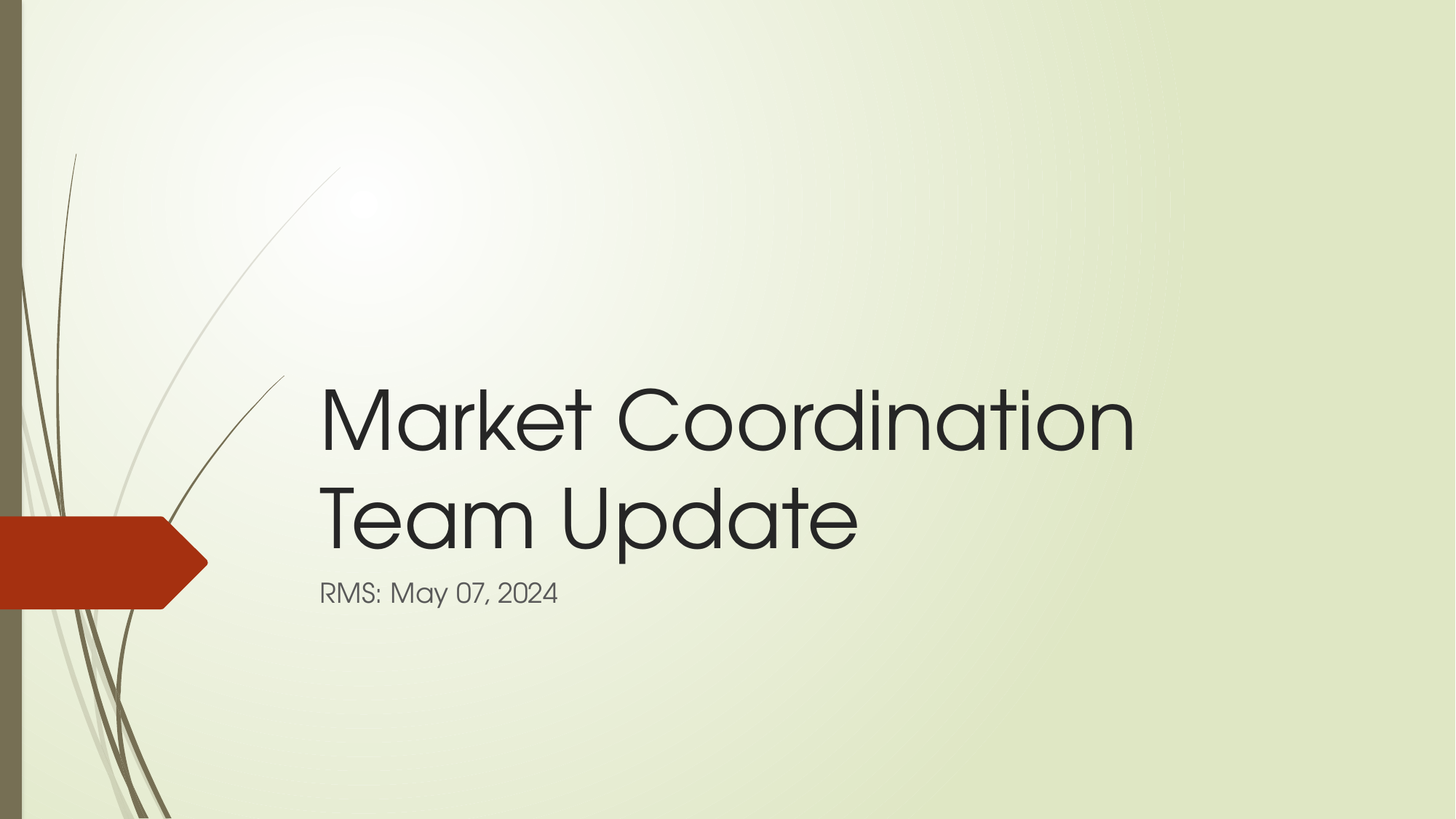

# Market Coordination Team Update
RMS: May 07, 2024